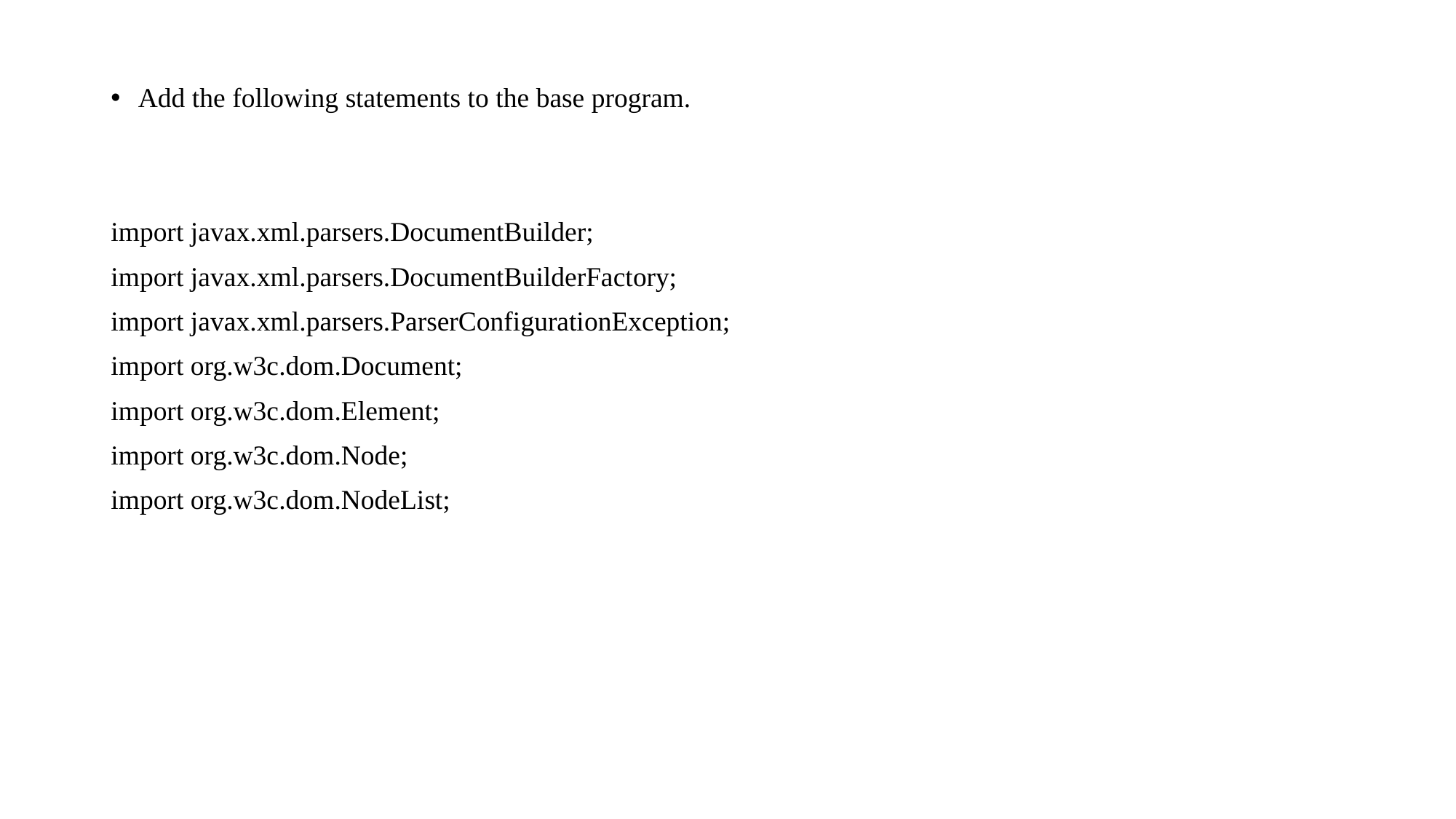

Add the following statements to the base program.

import javax.xml.parsers.DocumentBuilder;
import javax.xml.parsers.DocumentBuilderFactory;
import javax.xml.parsers.ParserConfigurationException;
import org.w3c.dom.Document;
import org.w3c.dom.Element;
import org.w3c.dom.Node;
import org.w3c.dom.NodeList;